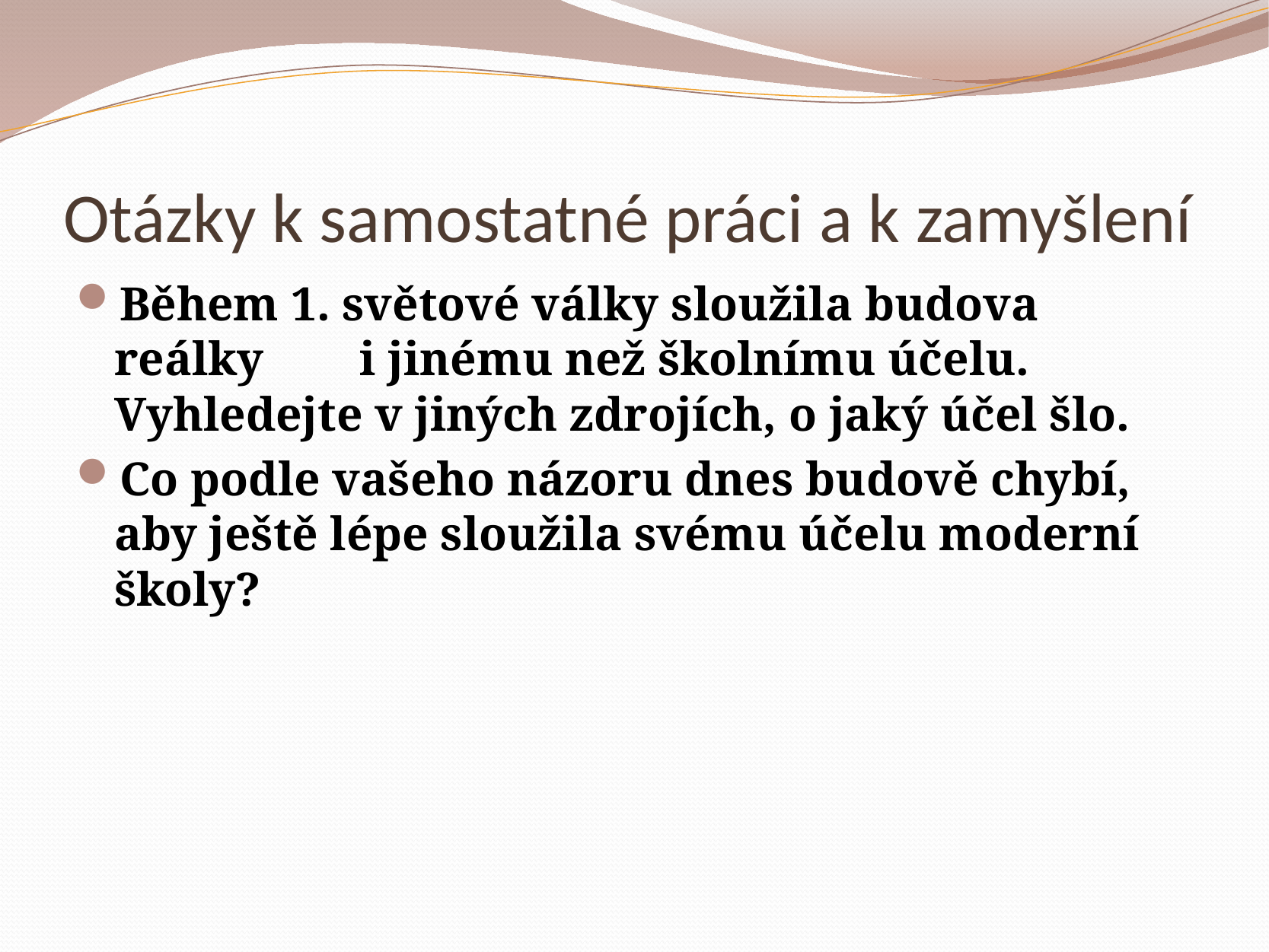

# Otázky k samostatné práci a k zamyšlení
Během 1. světové války sloužila budova reálky        i jinému než školnímu účelu. Vyhledejte v jiných zdrojích, o jaký účel šlo.
Co podle vašeho názoru dnes budově chybí, aby ještě lépe sloužila svému účelu moderní školy?